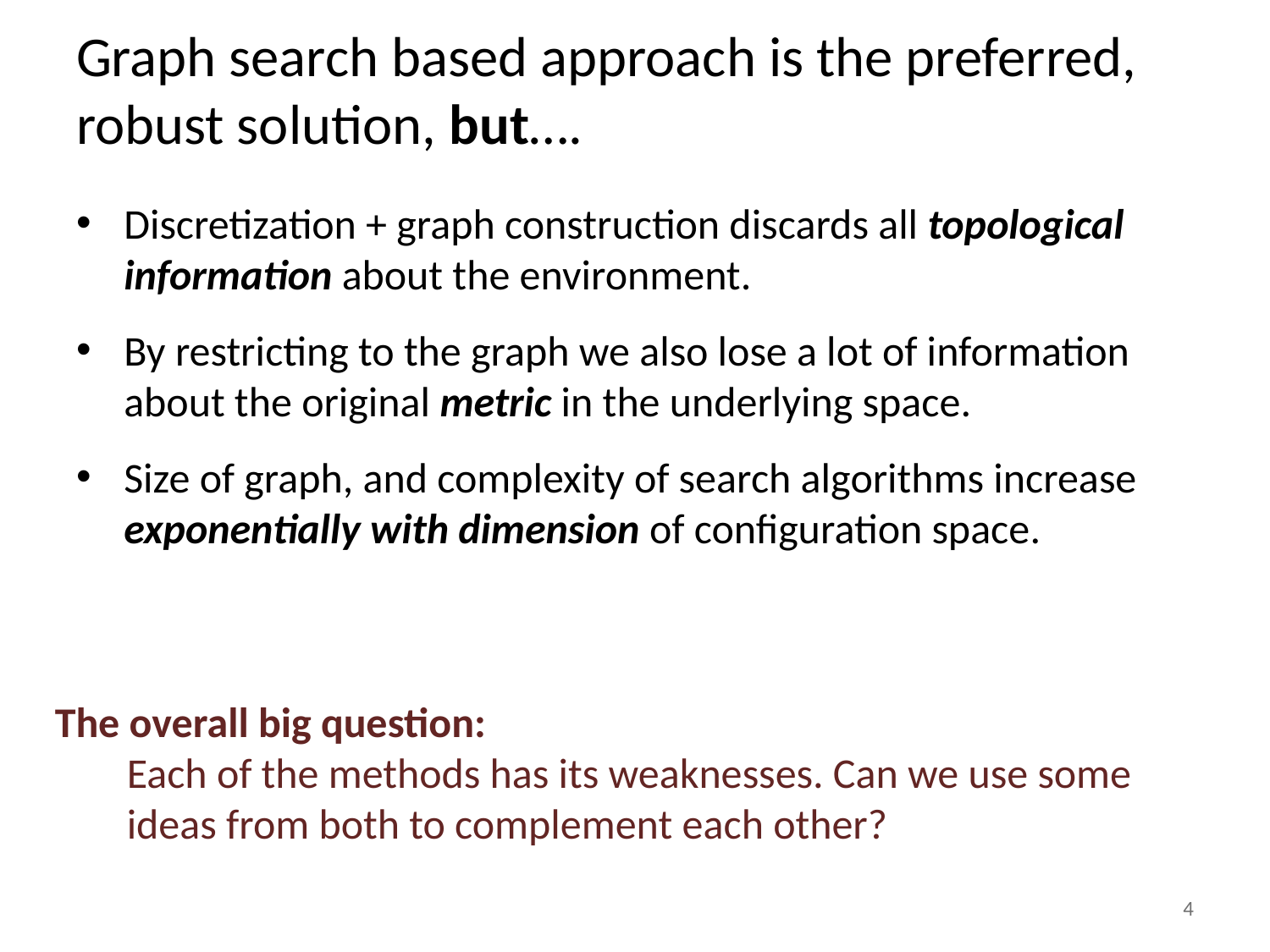

# Graph search based approach is the preferred, robust solution, but….
Discretization + graph construction discards all topological information about the environment.
By restricting to the graph we also lose a lot of information about the original metric in the underlying space.
Size of graph, and complexity of search algorithms increase exponentially with dimension of configuration space.
The overall big question:
Each of the methods has its weaknesses. Can we use some ideas from both to complement each other?
4